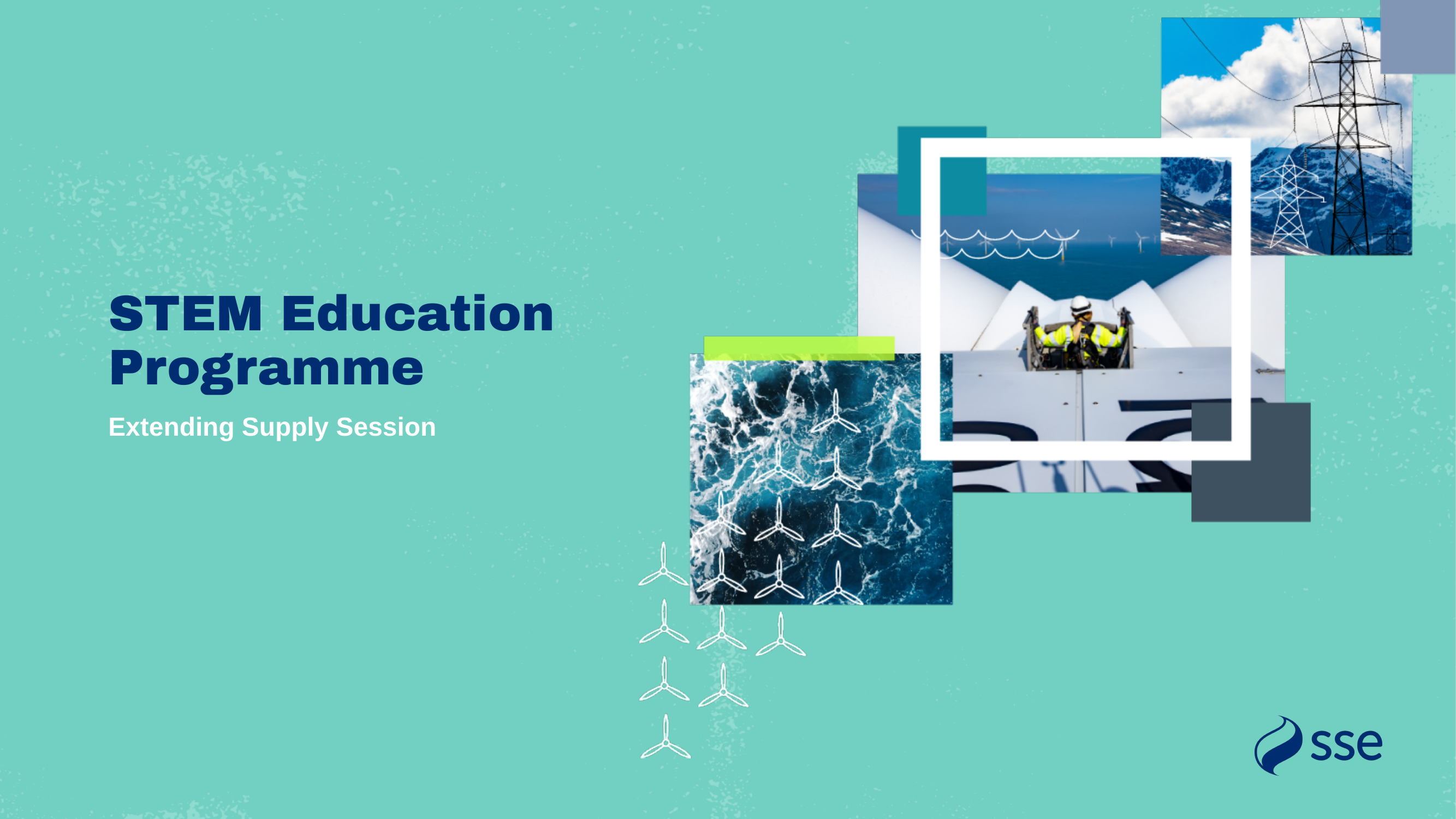

# STEM Education Programme
Extending Supply Session